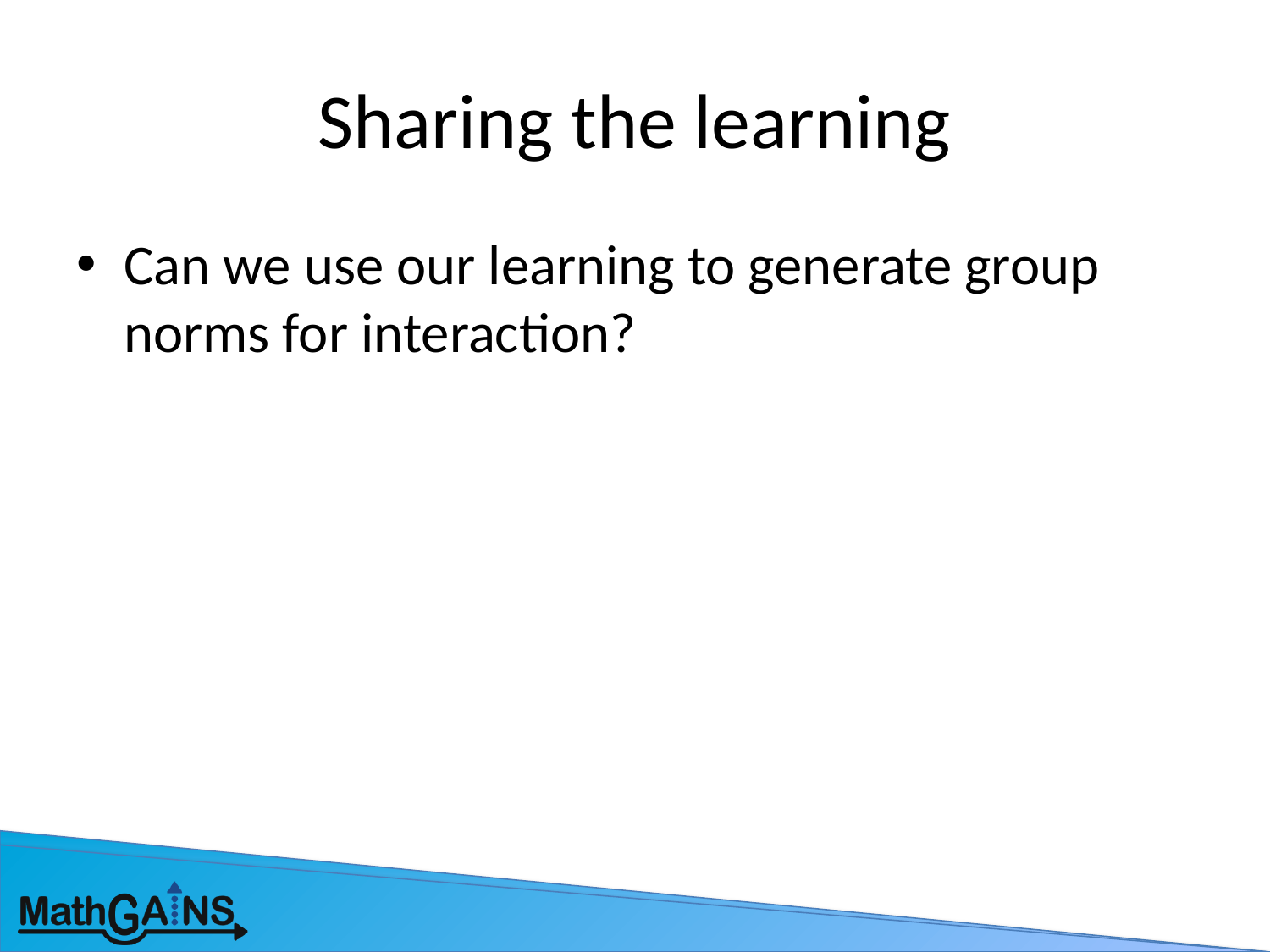

# Sharing the learning
Can we use our learning to generate group  norms for interaction?